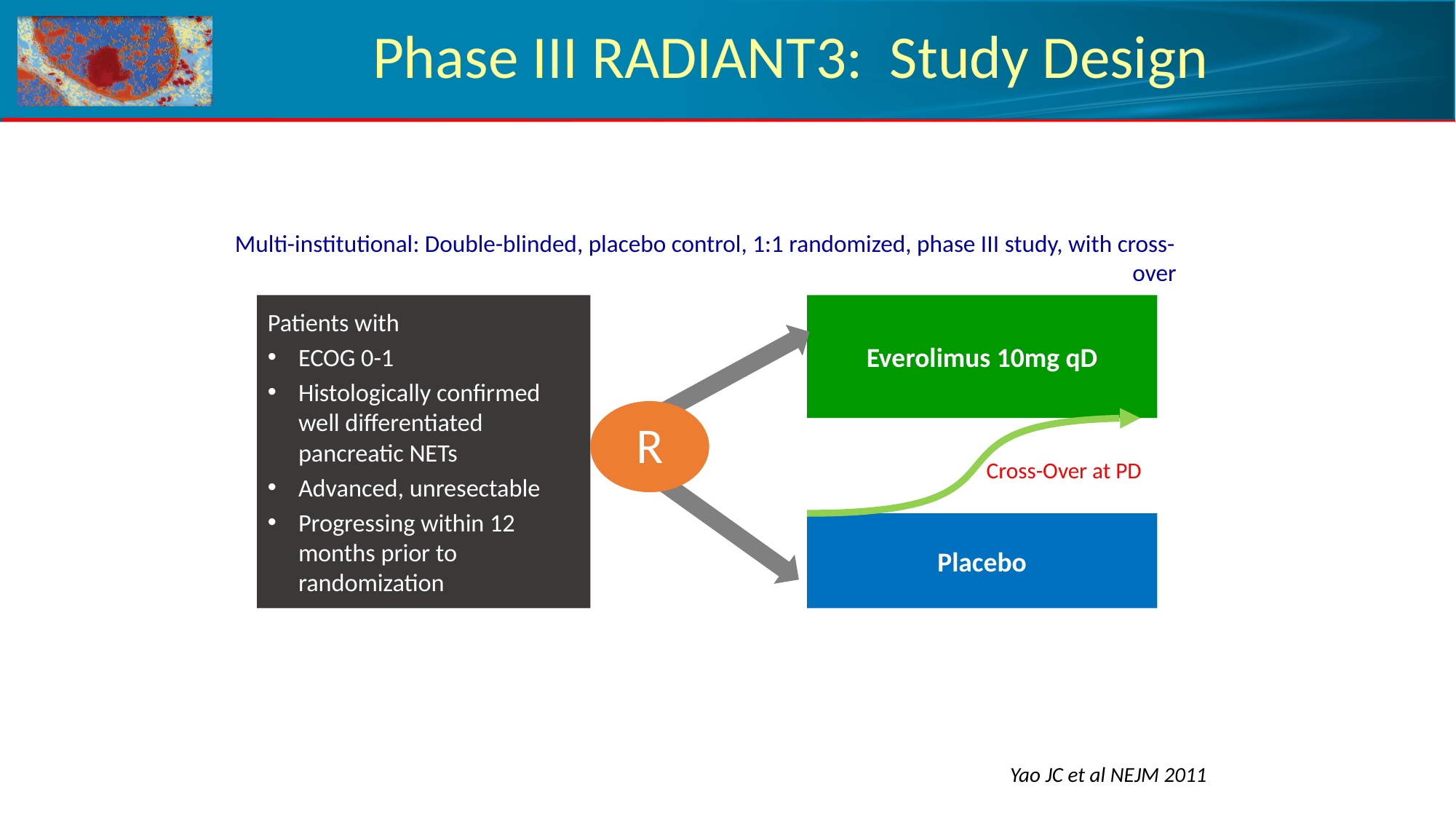

Phase III RADIANT3:  Study Design

Multi-institutional: Double-blinded, placebo control, 1:1 randomized, phase III study, with cross-over
Everolimus 10mg qD
Patients with
ECOG 0-1
Histologically confirmed well differentiated pancreatic NETs
Advanced, unresectable
Progressing within 12 months prior to randomization

R
Cross-Over at PD

Placebo
Primary Endpoint = PFS
Yao JC et al NEJM 2011